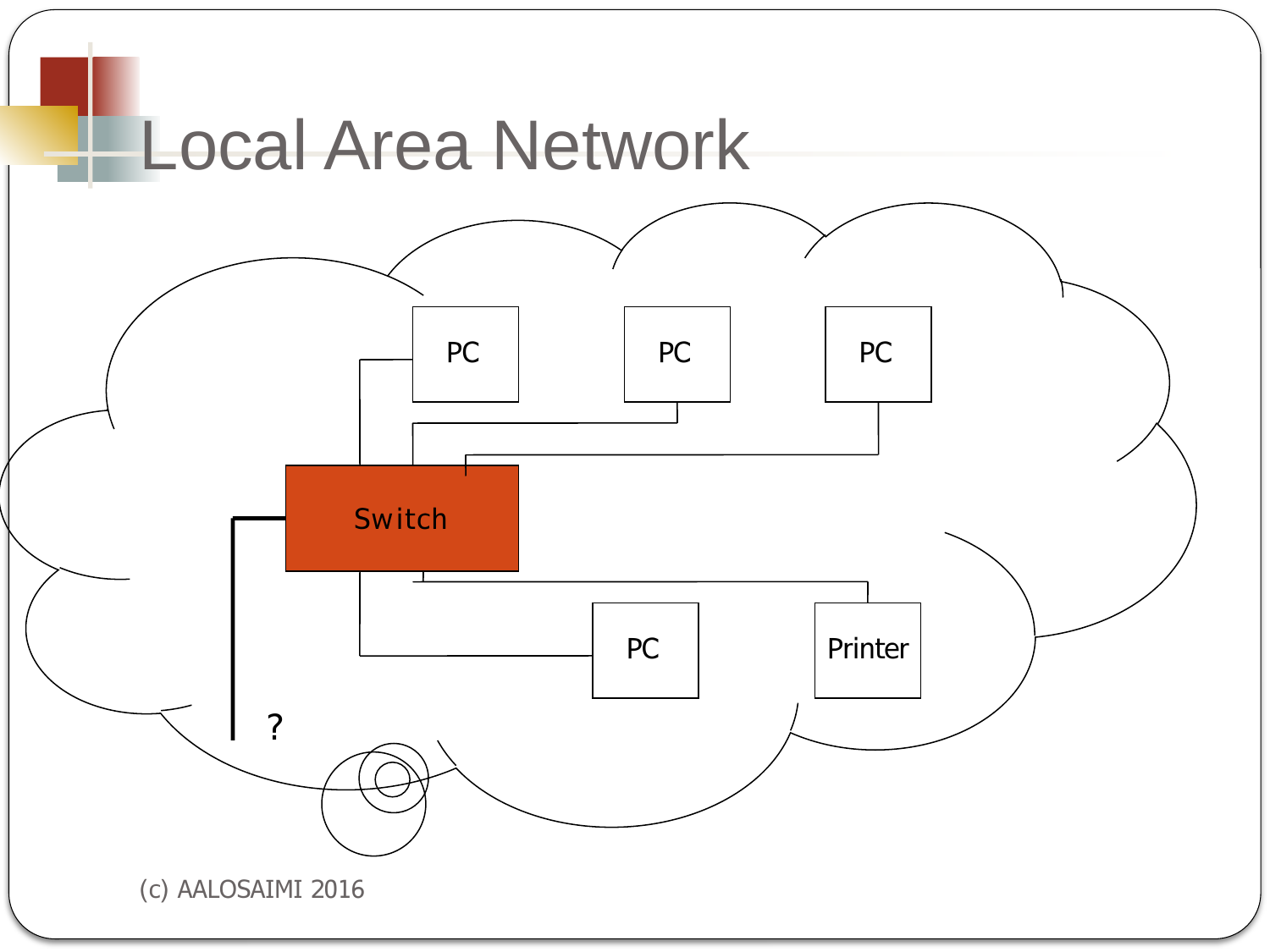

# Local Area Network

PC
PC
PC

Switch

PC
Printer

?
(c) AALOSAIMI 2016